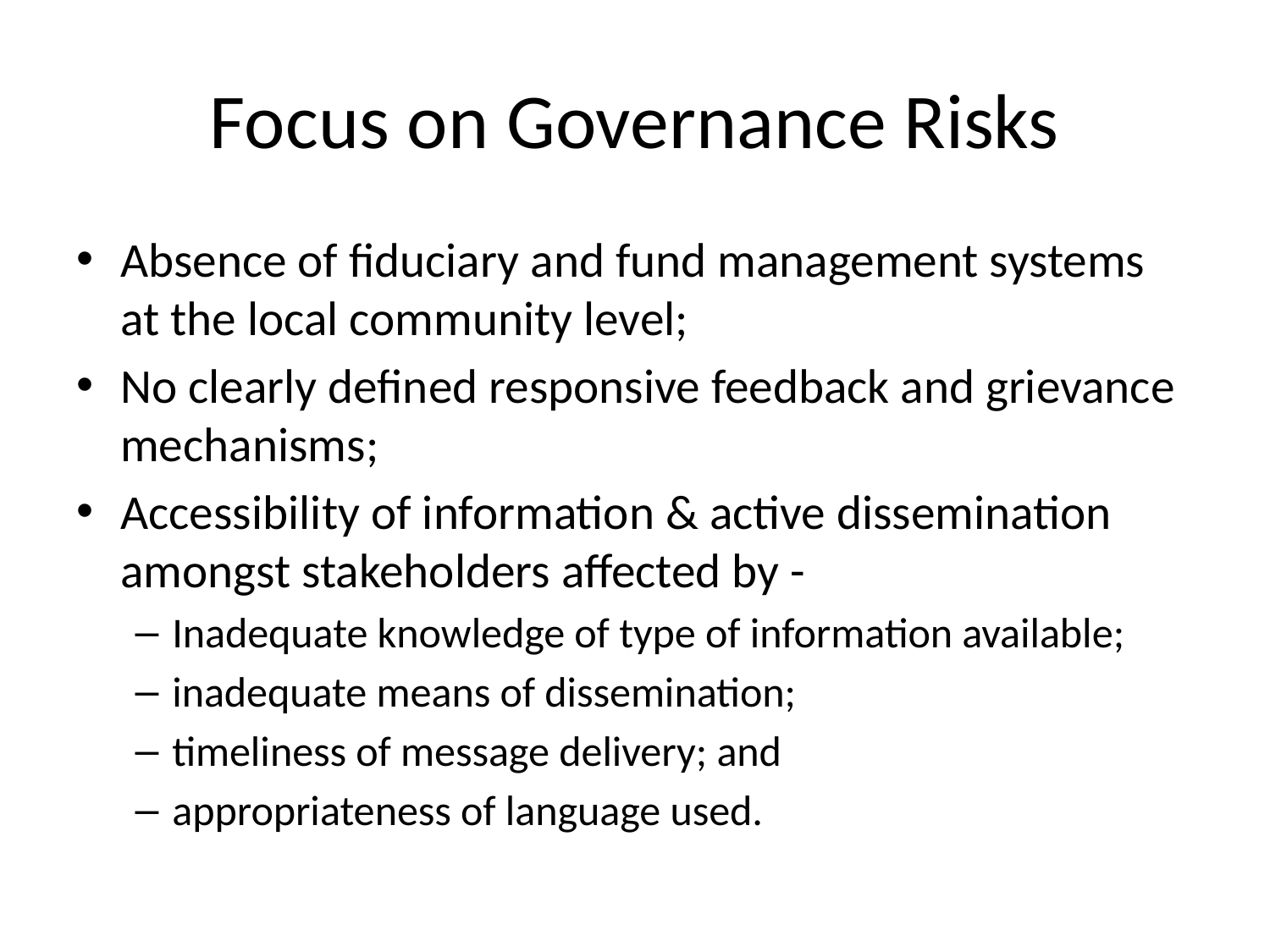

# Focus on Governance Risks
Absence of fiduciary and fund management systems at the local community level;
No clearly defined responsive feedback and grievance mechanisms;
Accessibility of information & active dissemination amongst stakeholders affected by -
Inadequate knowledge of type of information available;
inadequate means of dissemination;
timeliness of message delivery; and
appropriateness of language used.